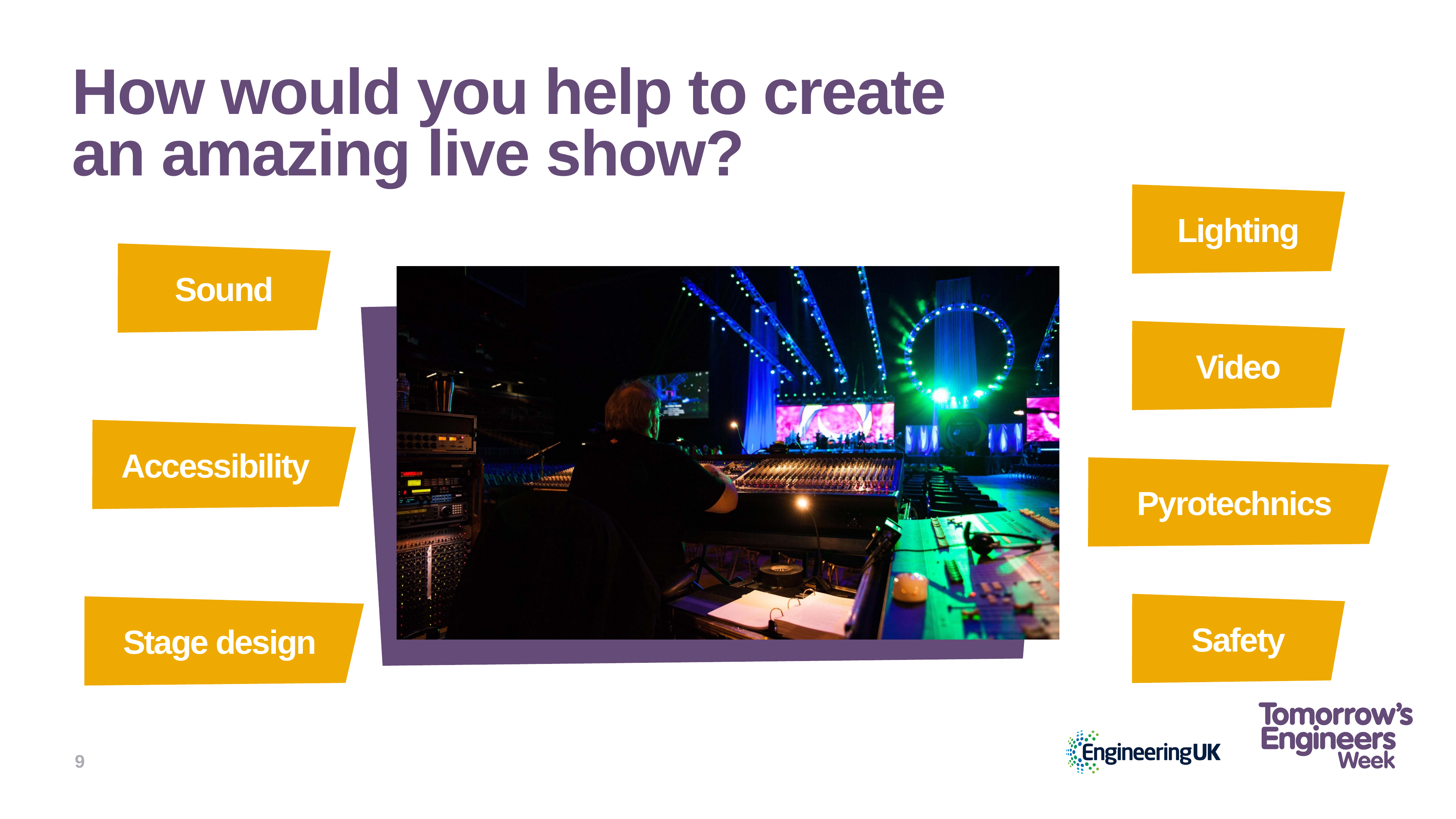

# How would you help to create an amazing live show?

Lighting

Sound

Video

Accessibility

Pyrotechnics

Safety

Stage design
9